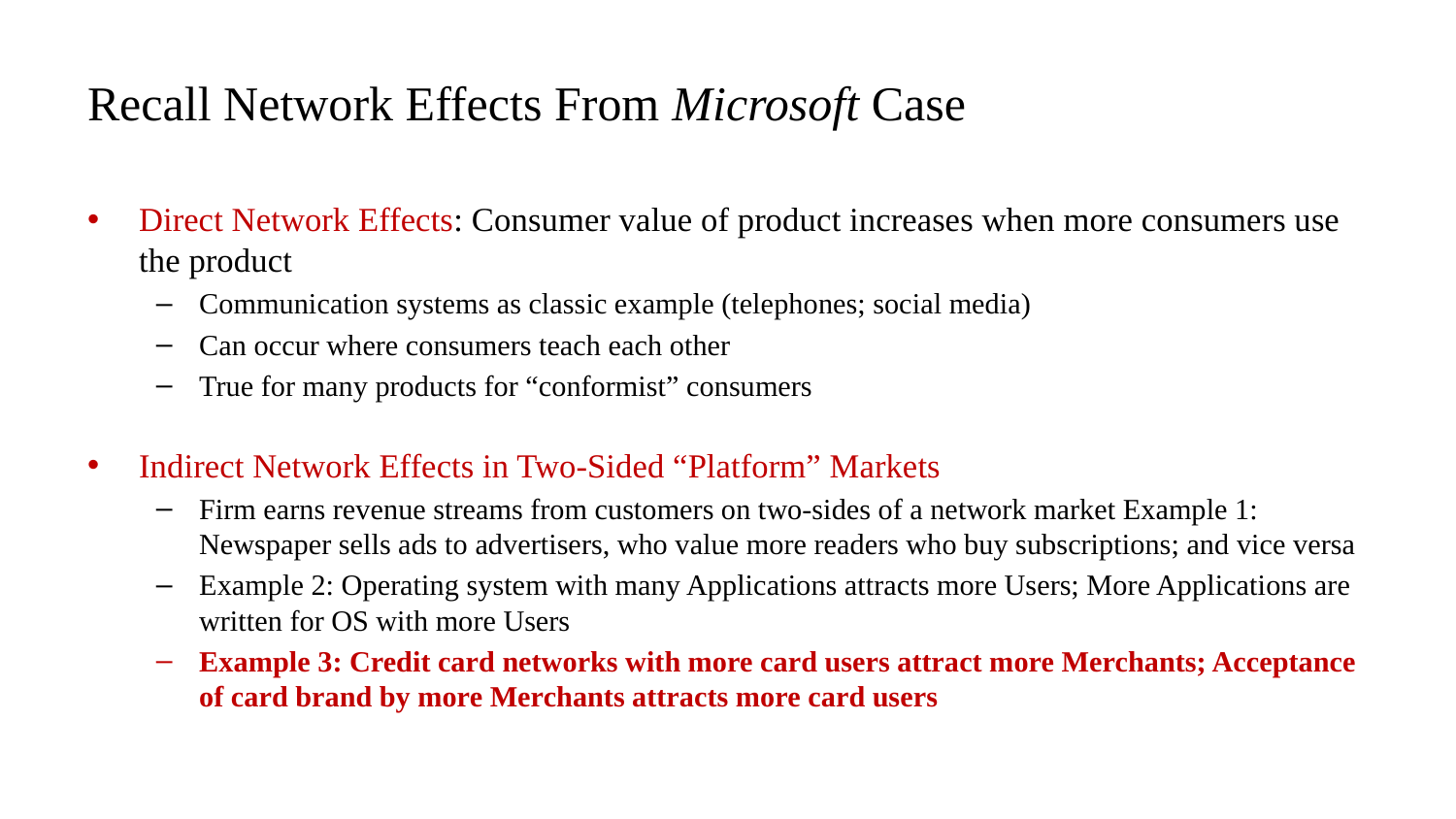

# Recall Network Effects From Microsoft Case
Direct Network Effects: Consumer value of product increases when more consumers use the product
Communication systems as classic example (telephones; social media)
Can occur where consumers teach each other
True for many products for “conformist” consumers
Indirect Network Effects in Two-Sided “Platform” Markets
Firm earns revenue streams from customers on two-sides of a network market Example 1: Newspaper sells ads to advertisers, who value more readers who buy subscriptions; and vice versa
Example 2: Operating system with many Applications attracts more Users; More Applications are written for OS with more Users
Example 3: Credit card networks with more card users attract more Merchants; Acceptance of card brand by more Merchants attracts more card users